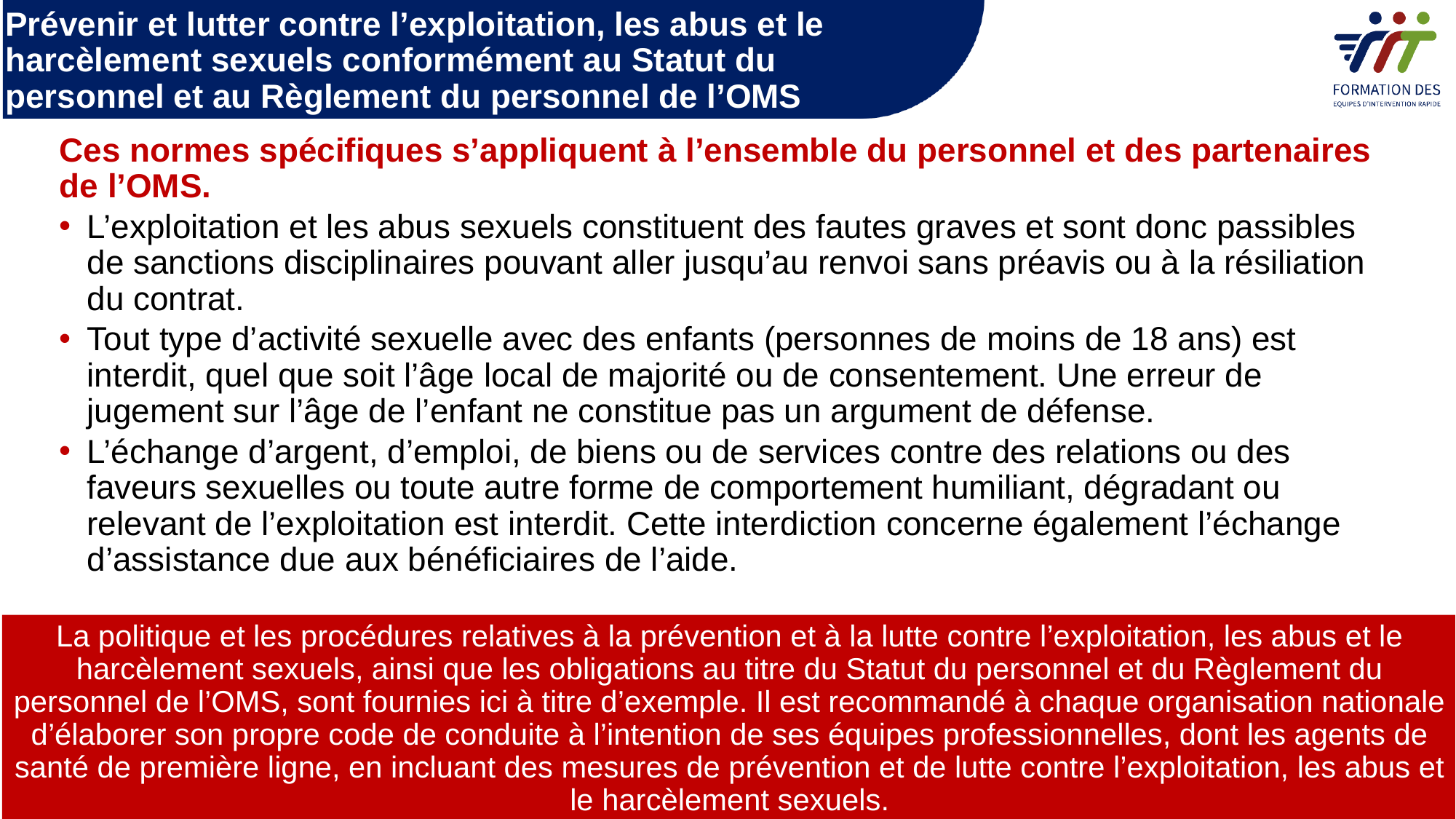

Prévenir et lutter contre l’exploitation, les abus et le harcèlement sexuels conformément au Statut du personnel et au Règlement du personnel de l’OMS
Ces normes spécifiques s’appliquent à l’ensemble du personnel et des partenaires de l’OMS.
L’exploitation et les abus sexuels constituent des fautes graves et sont donc passibles de sanctions disciplinaires pouvant aller jusqu’au renvoi sans préavis ou à la résiliation du contrat.
Tout type d’activité sexuelle avec des enfants (personnes de moins de 18 ans) est interdit, quel que soit l’âge local de majorité ou de consentement. Une erreur de jugement sur l’âge de l’enfant ne constitue pas un argument de défense.
L’échange d’argent, d’emploi, de biens ou de services contre des relations ou des faveurs sexuelles ou toute autre forme de comportement humiliant, dégradant ou relevant de l’exploitation est interdit. Cette interdiction concerne également l’échange d’assistance due aux bénéficiaires de l’aide.
La politique et les procédures relatives à la prévention et à la lutte contre l’exploitation, les abus et le harcèlement sexuels, ainsi que les obligations au titre du Statut du personnel et du Règlement du personnel de l’OMS, sont fournies ici à titre d’exemple. Il est recommandé à chaque organisation nationale d’élaborer son propre code de conduite à l’intention de ses équipes professionnelles, dont les agents de santé de première ligne, en incluant des mesures de prévention et de lutte contre l’exploitation, les abus et le harcèlement sexuels.
20